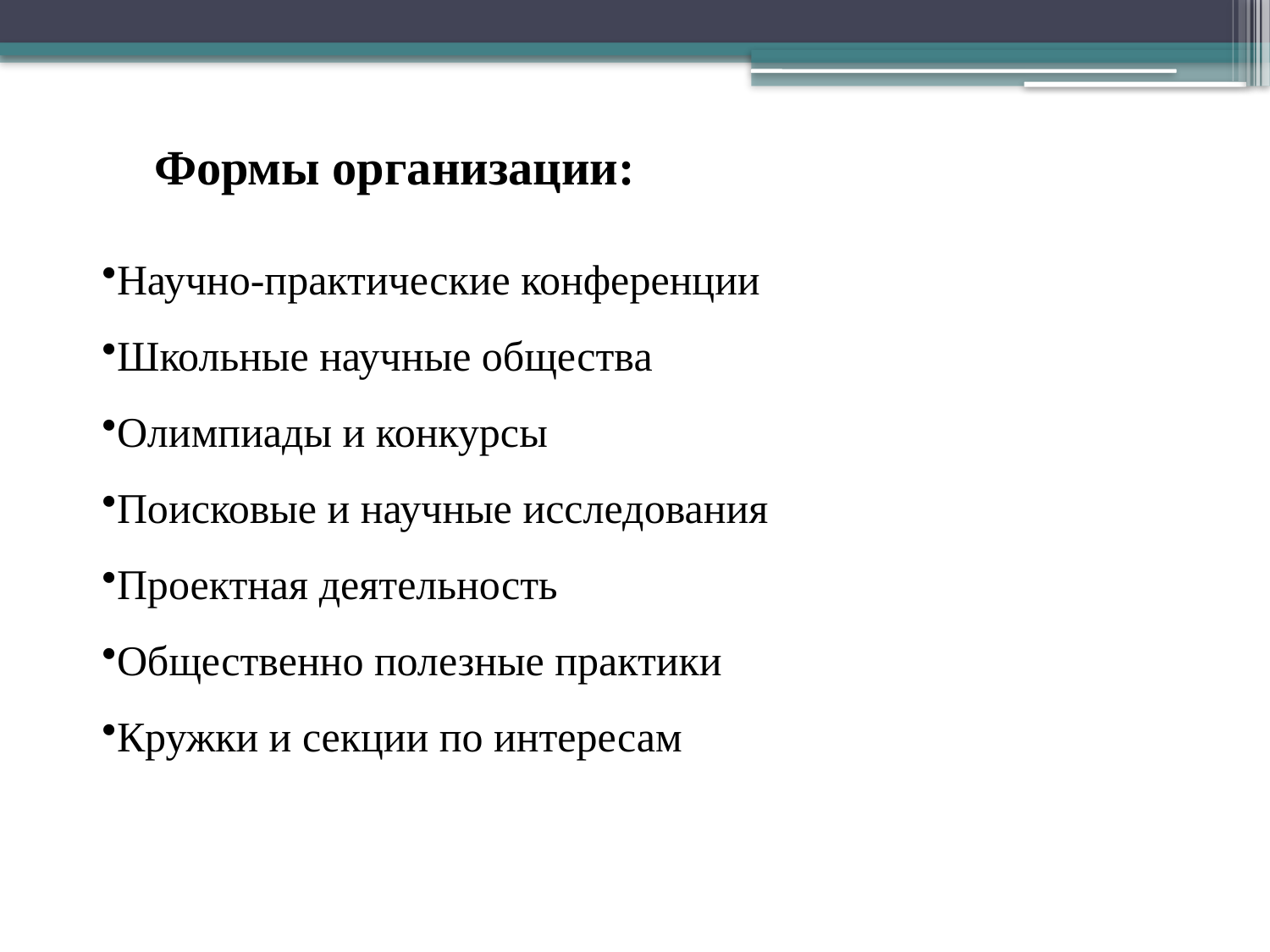

Формы организации:
Научно-практические конференции
Школьные научные общества
Олимпиады и конкурсы
Поисковые и научные исследования
Проектная деятельность
Общественно полезные практики
Кружки и секции по интересам